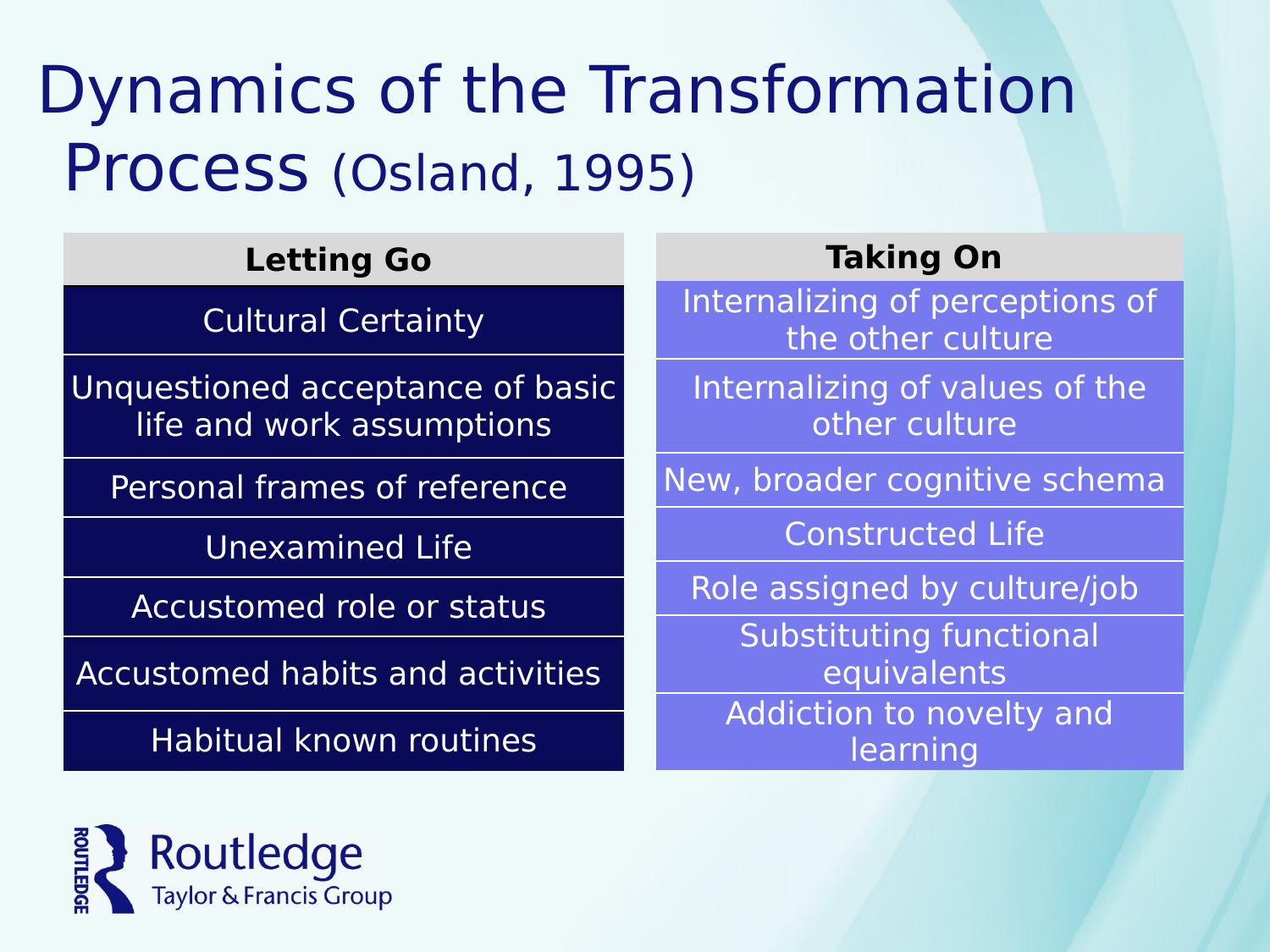

Dynamics of the Transformation Process (Osland, 1995)
| Letting Go |
| --- |
| Cultural Certainty |
| Unquestioned acceptance of basic life and work assumptions |
| Personal frames of reference |
| Unexamined Life |
| Accustomed role or status |
| Accustomed habits and activities |
| Habitual known routines |
| Taking On |
| --- |
| Internalizing of perceptions of the other culture |
| Internalizing of values of the other culture |
| New, broader cognitive schema |
| Constructed Life |
| Role assigned by culture/job |
| Substituting functional equivalents |
| Addiction to novelty and learning |